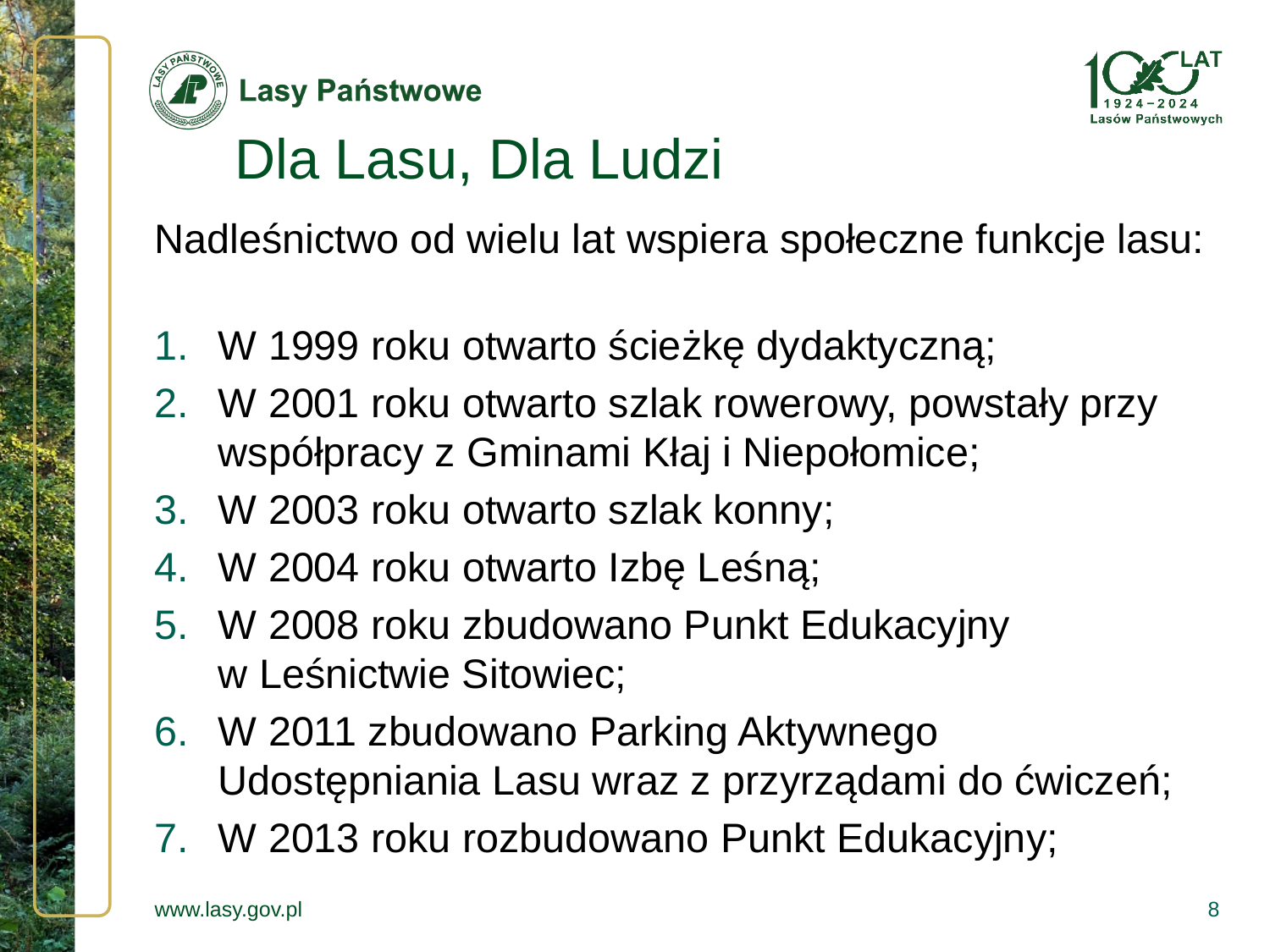

# Dla Lasu, Dla Ludzi
Nadleśnictwo od wielu lat wspiera społeczne funkcje lasu:
W 1999 roku otwarto ścieżkę dydaktyczną;
W 2001 roku otwarto szlak rowerowy, powstały przy współpracy z Gminami Kłaj i Niepołomice;
W 2003 roku otwarto szlak konny;
W 2004 roku otwarto Izbę Leśną;
W 2008 roku zbudowano Punkt Edukacyjny
w Leśnictwie Sitowiec;
W 2011 zbudowano Parking Aktywnego Udostępniania Lasu wraz z przyrządami do ćwiczeń;
W 2013 roku rozbudowano Punkt Edukacyjny;